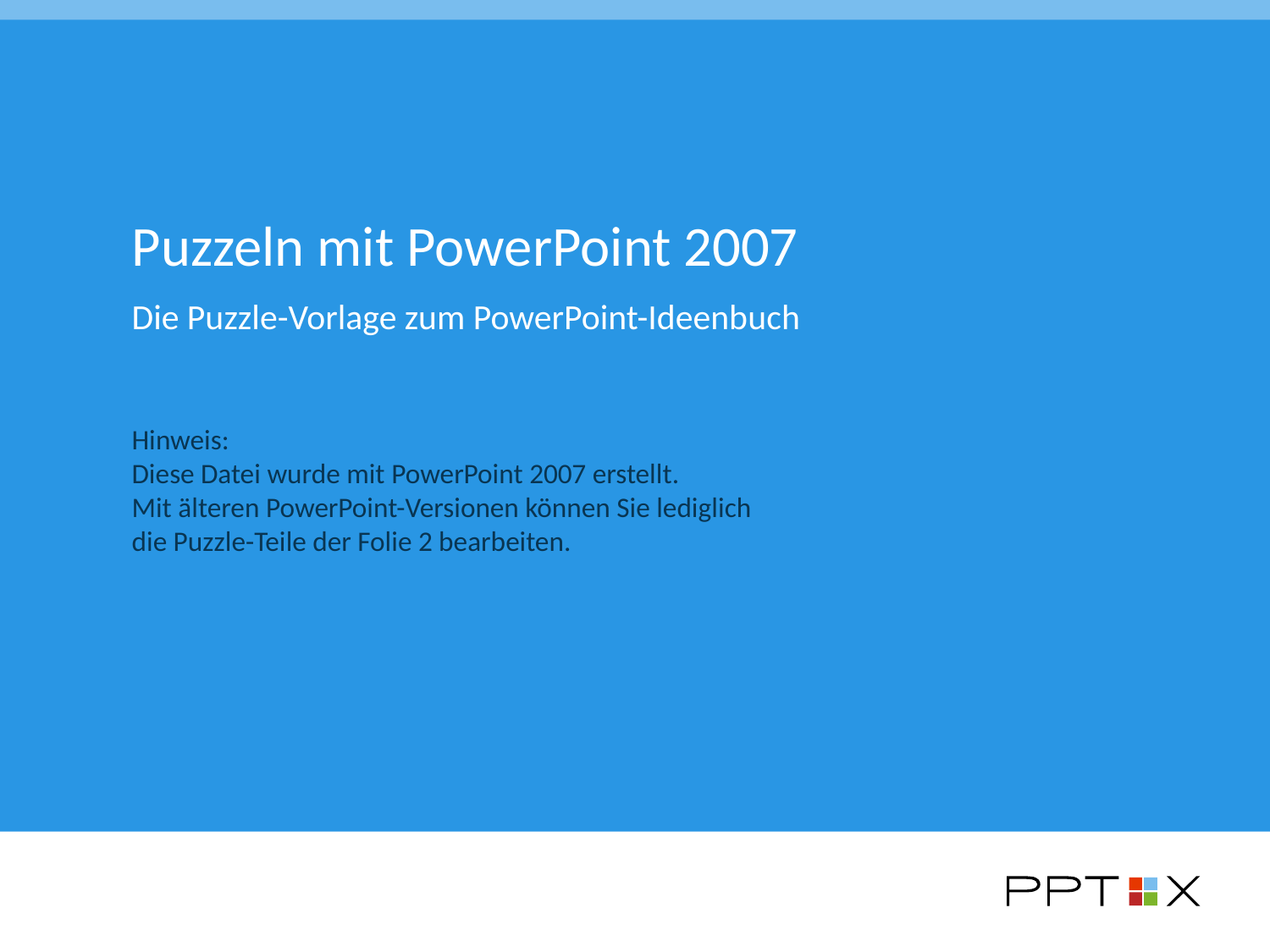

# Puzzeln mit PowerPoint 2007
Die Puzzle-Vorlage zum PowerPoint-Ideenbuch

Hinweis:
Diese Datei wurde mit PowerPoint 2007 erstellt.
Mit älteren PowerPoint-Versionen können Sie lediglich
die Puzzle-Teile der Folie 2 bearbeiten.